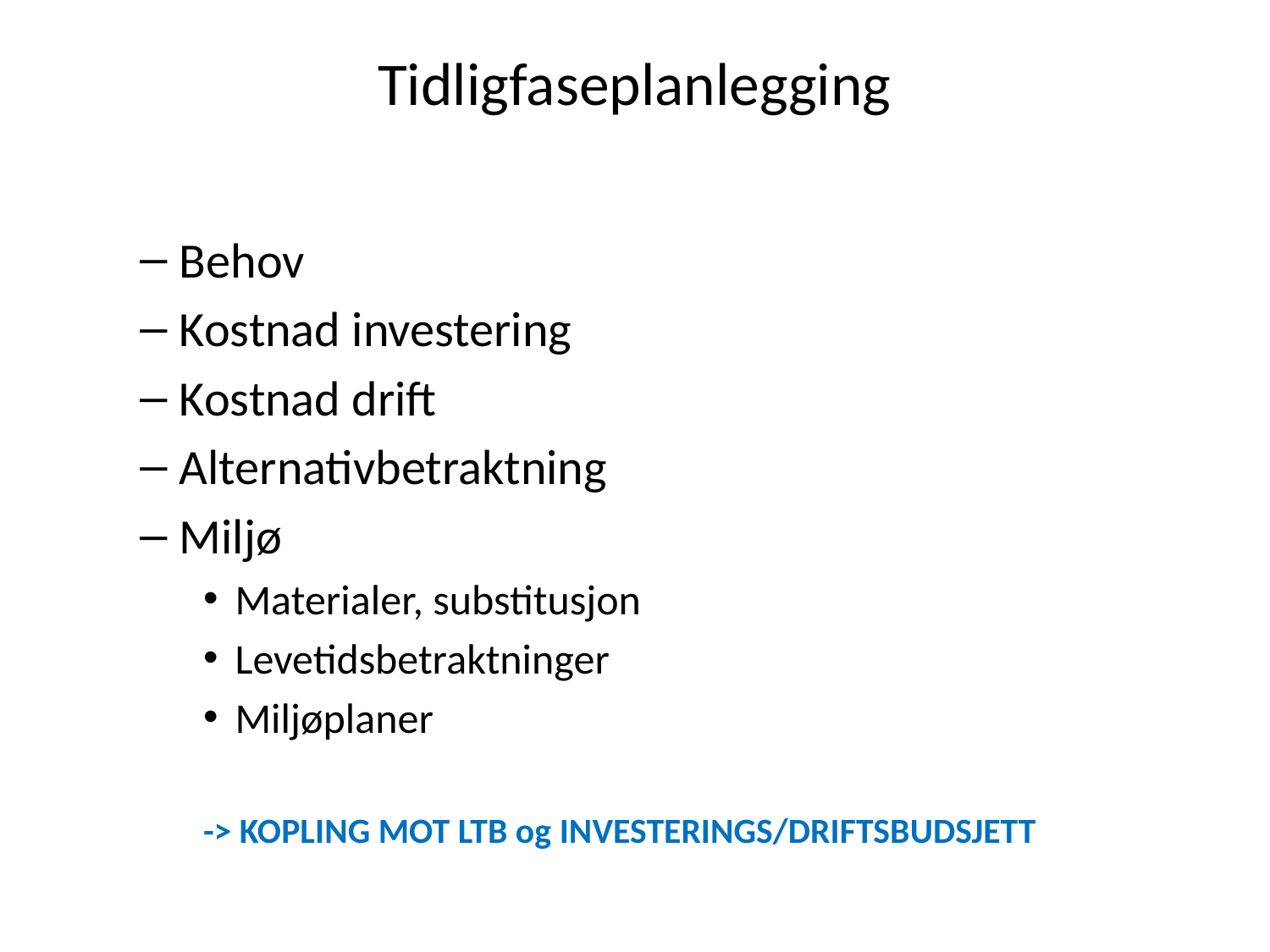

# Tidligfaseplanlegging
Behov
Kostnad investering
Kostnad drift
Alternativbetraktning
Miljø
Materialer, substitusjon
Levetidsbetraktninger
Miljøplaner

-> KOPLING MOT LTB og INVESTERINGS/DRIFTSBUDSJETT